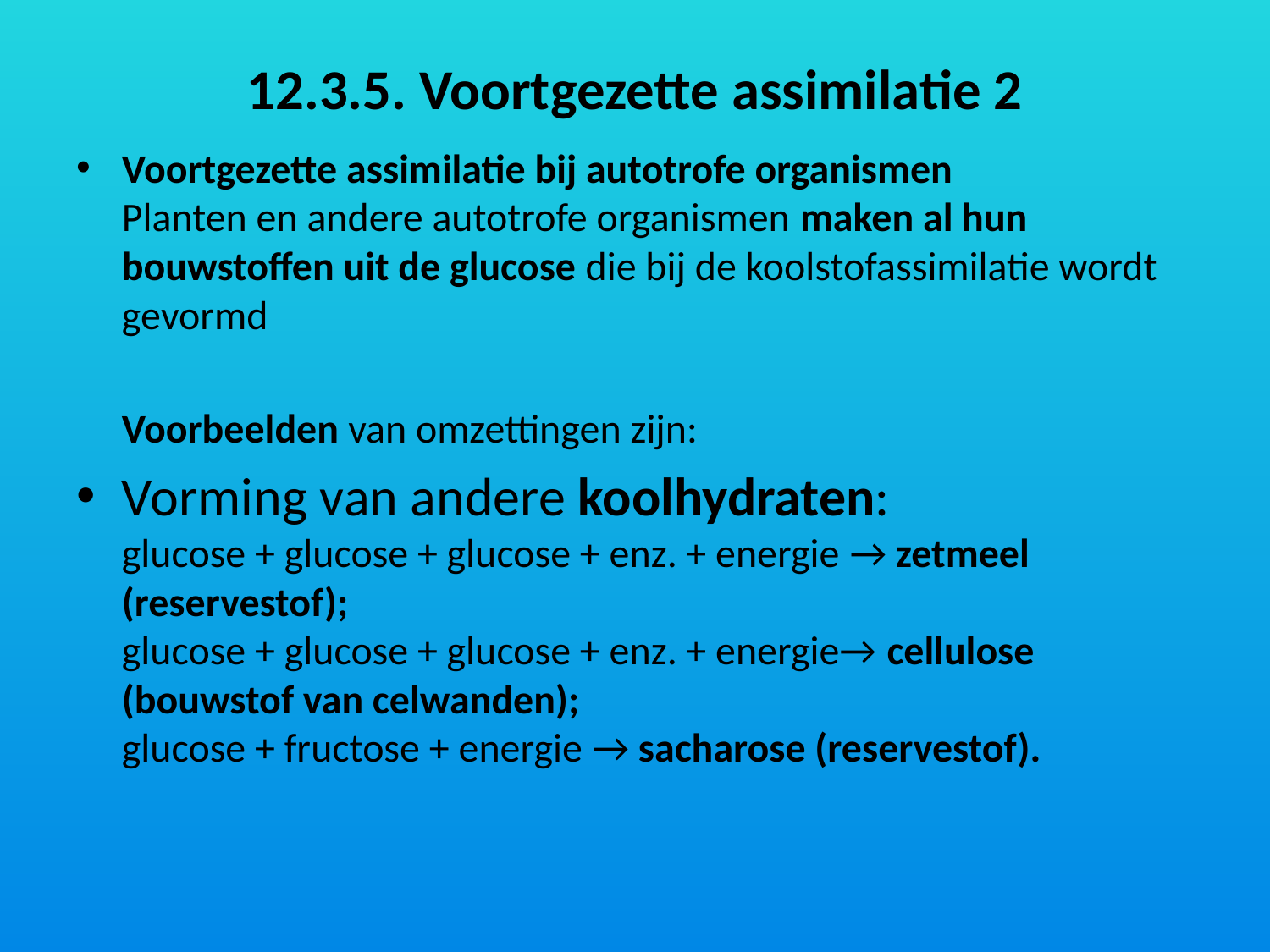

# 12.3.5. Voortgezette assimilatie 2
Voortgezette assimilatie bij autotrofe organismen
Planten en andere autotrofe organismen maken al hun bouwstoffen uit de glucose die bij de koolstofassimilatie wordt gevormd

	Voorbeelden van omzettingen zijn:
Vorming van andere koolhydraten:
glucose + glucose + glucose + enz. + energie → zetmeel (reservestof);
glucose + glucose + glucose + enz. + energie→ cellulose (bouwstof van celwanden);
glucose + fructose + energie → sacharose (reservestof).